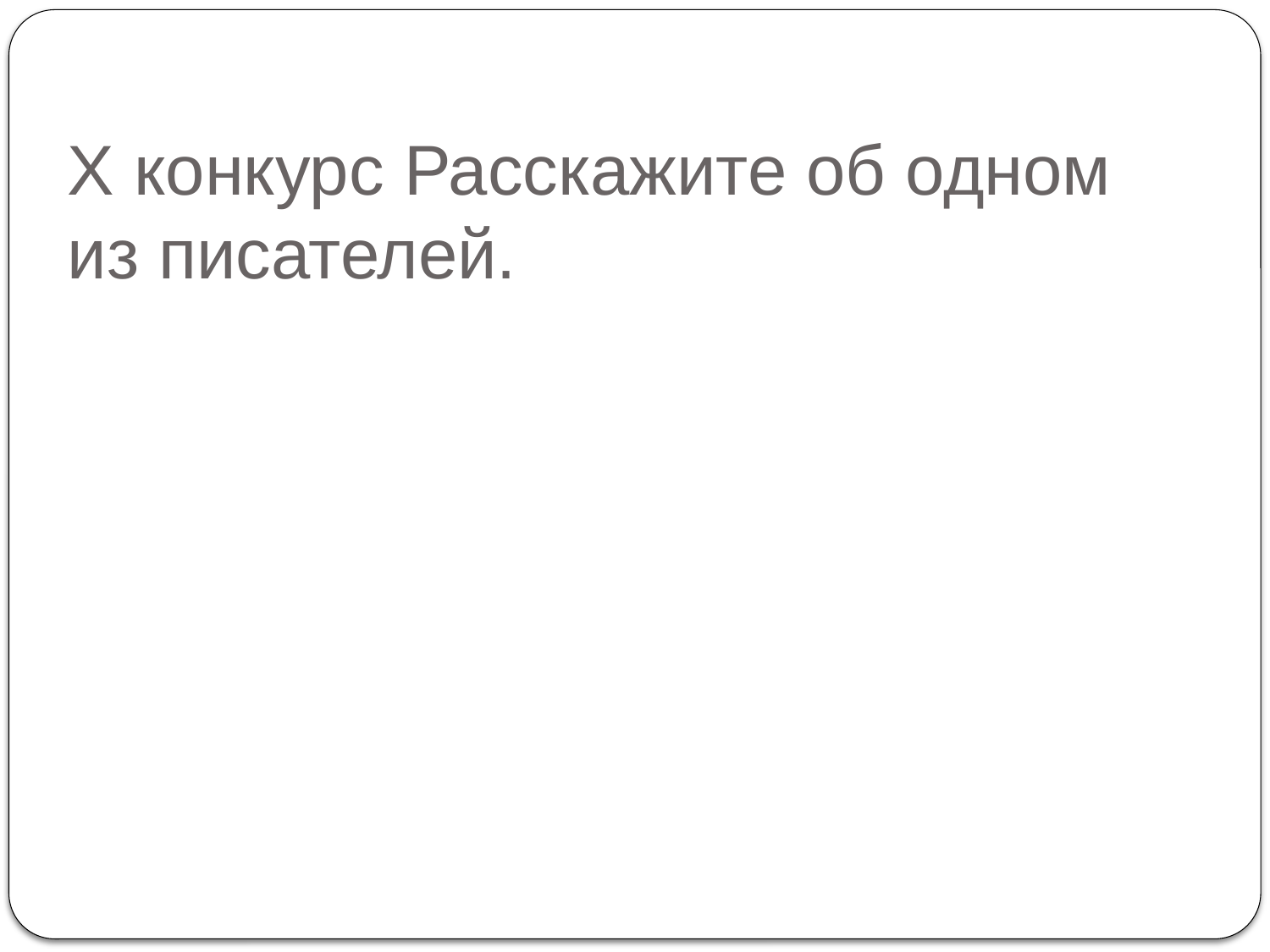

# X конкурс Расскажите об одном из писателей.